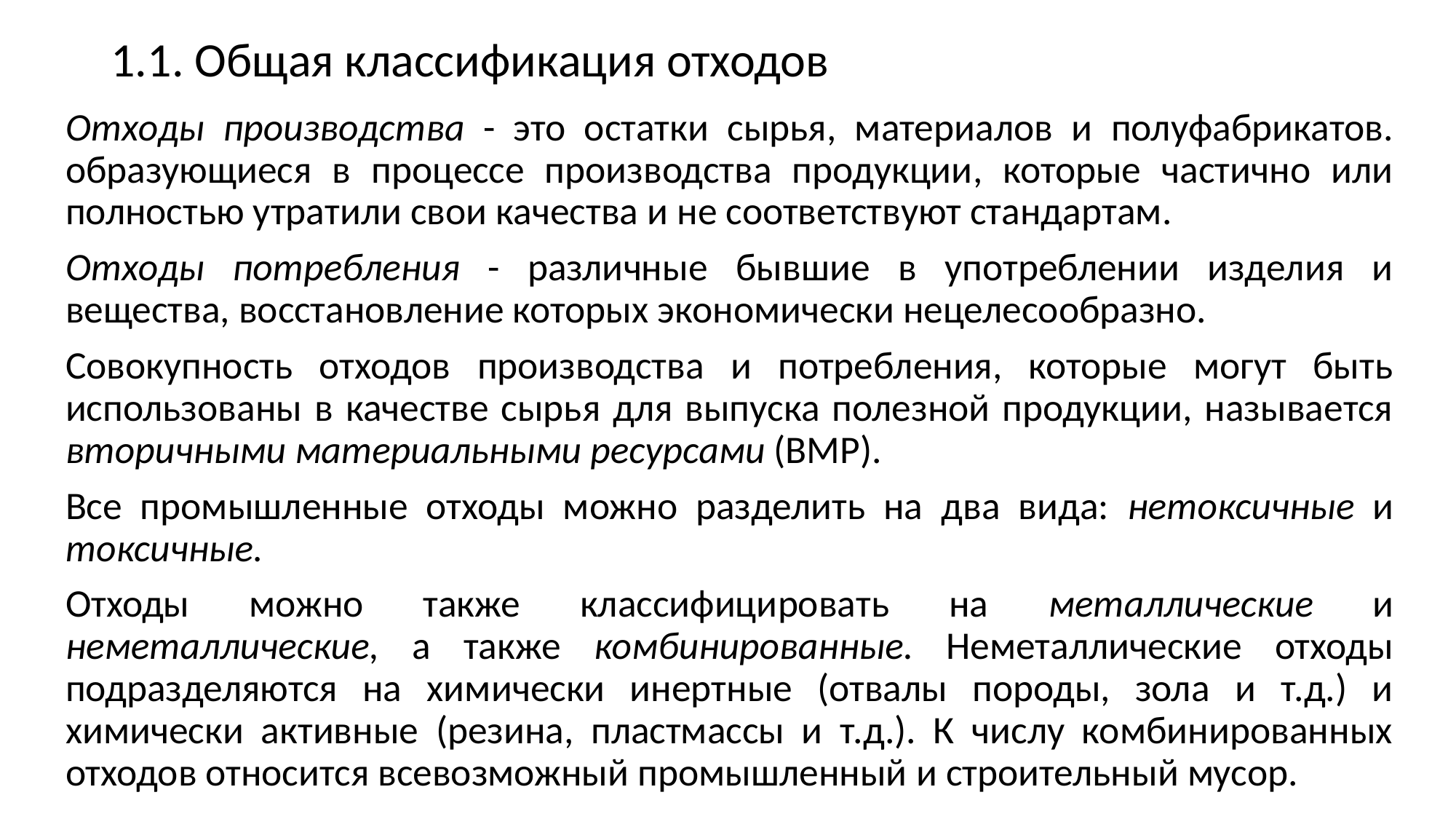

# 1.1. Общая классификация отходов
Отходы производства - это остатки сырья, материалов и полуфабрикатов. образующиеся в процессе производства продукции, которые частично или полностью утратили свои качества и не соответствуют стандартам.
Отходы потребления - различные бывшие в употреблении изделия и вещества, восстановление которых экономически нецелесообразно.
Совокупность отходов производства и потребления, которые могут быть использованы в качестве сырья для выпуска полезной продукции, называется вторичными материальными ресурсами (ВМР).
Все промышленные отходы можно разделить на два вида: нетоксичные и токсичные.
Отходы можно также классифицировать на металлические и неметаллические, а также комбинированные. Неметаллические отходы подразделяются на химически инертные (отвалы породы, зола и т.д.) и химически активные (резина, пластмассы и т.д.). К числу комбинированных отходов относится всевозможный промышленный и строительный мусор.